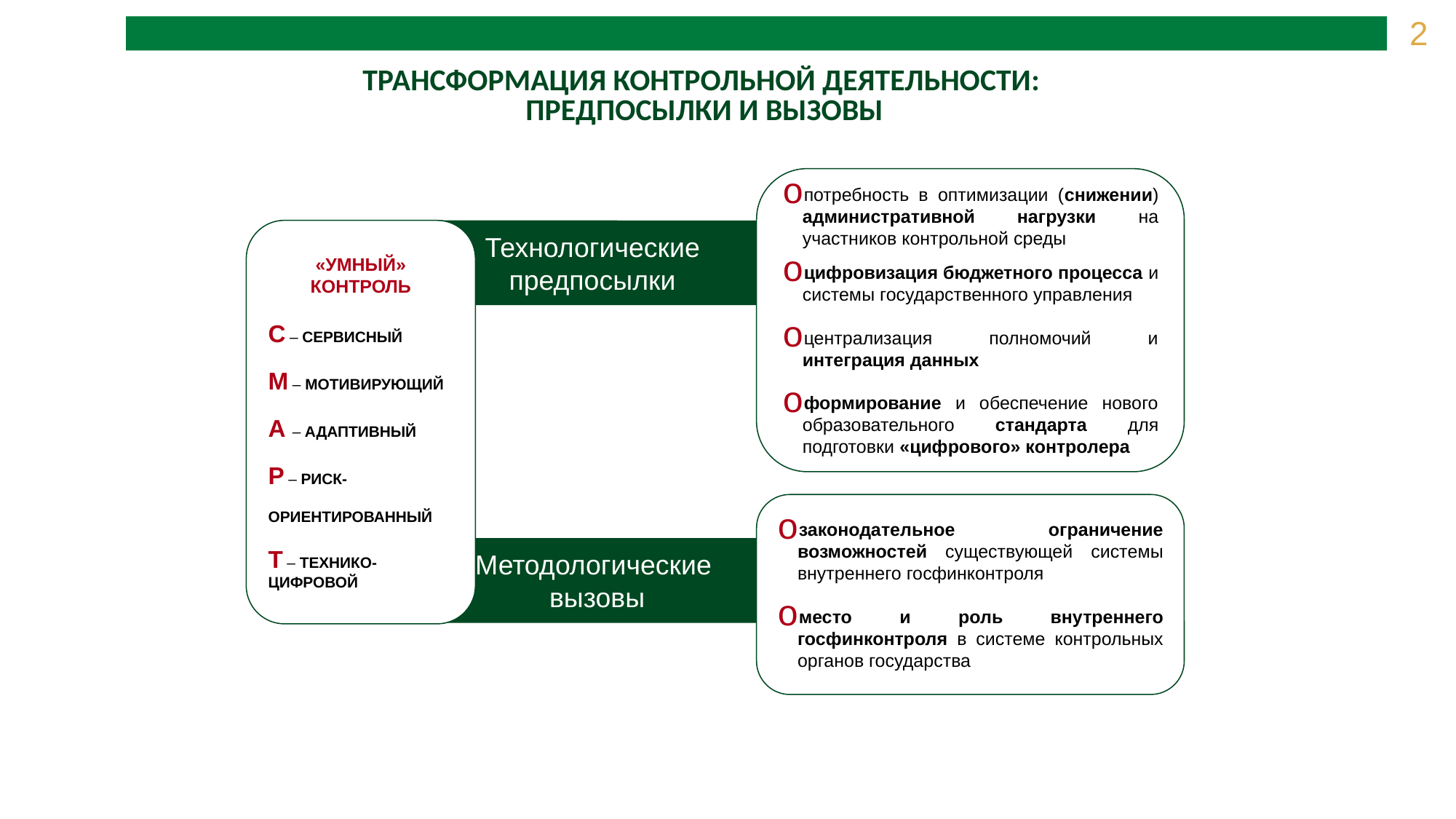

2

| ТРАНСФОРМАЦИЯ КОНТРОЛЬНОЙ ДЕЯТЕЛЬНОСТИ: ПРЕДПОСЫЛКИ И ВЫЗОВЫ |
| --- |
потребность в оптимизации (снижении) административной нагрузки на участников контрольной среды

цифровизация бюджетного процесса и системы государственного управления

централизация полномочий и интеграция данных

формирование и обеспечение нового образовательного стандарта для подготовки «цифрового» контролера
«УМНЫЙ» КОНТРОЛЬ

С – СЕРВИСНЫЙ

М – МОТИВИРУЮЩИЙ

А – АДАПТИВНЫЙ

Р – РИСК-
        ОРИЕНТИРОВАННЫЙ

Т – ТЕХНИКО-ЦИФРОВОЙ
Технологические
предпосылки
законодательное ограничение возможностей существующей системы внутреннего госфинконтроля

место и роль внутреннего госфинконтроля в системе контрольных органов государства
Методологические
вызовы